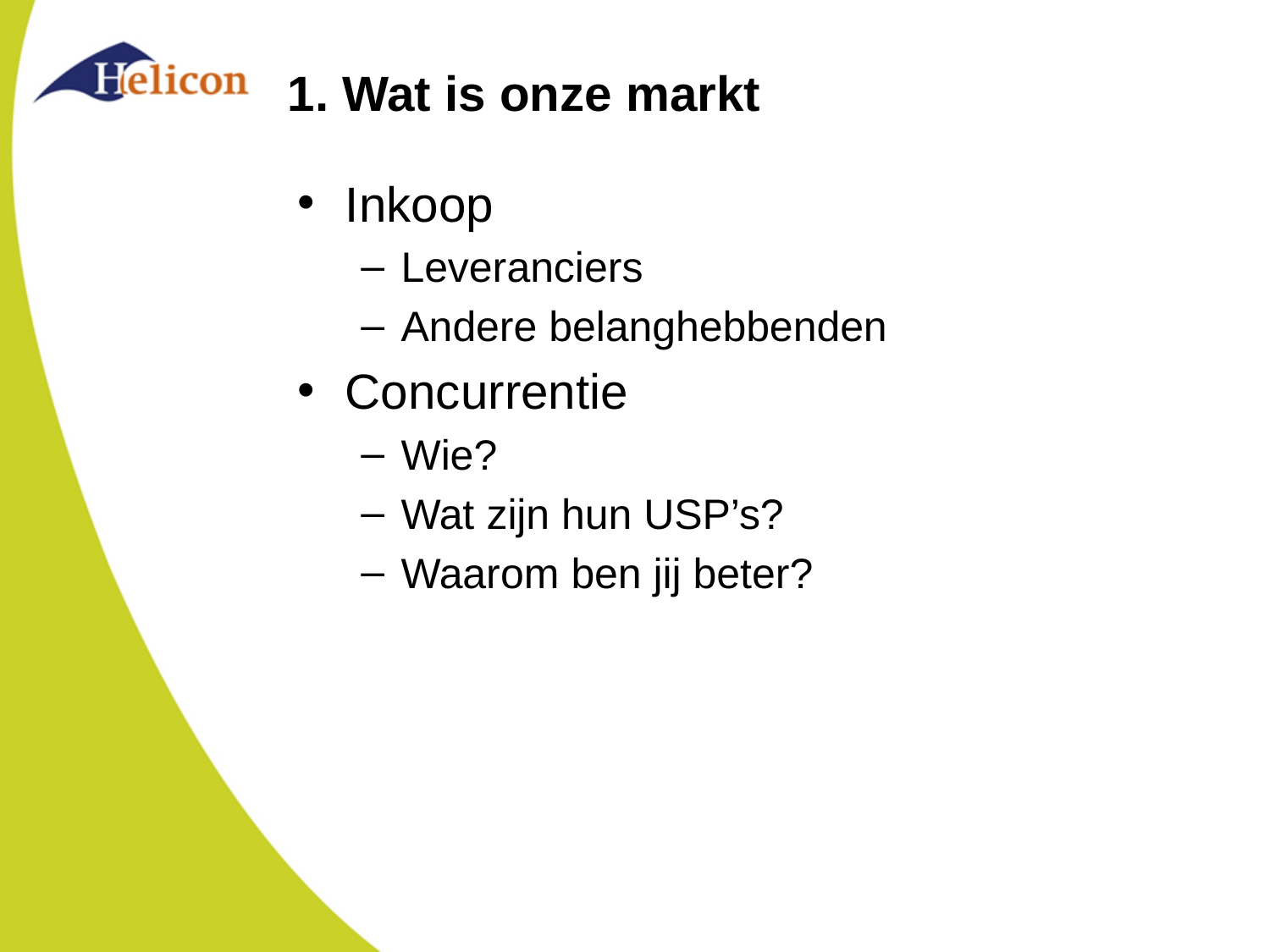

# 1. Wat is onze markt
Inkoop
Leveranciers
Andere belanghebbenden
Concurrentie
Wie?
Wat zijn hun USP’s?
Waarom ben jij beter?